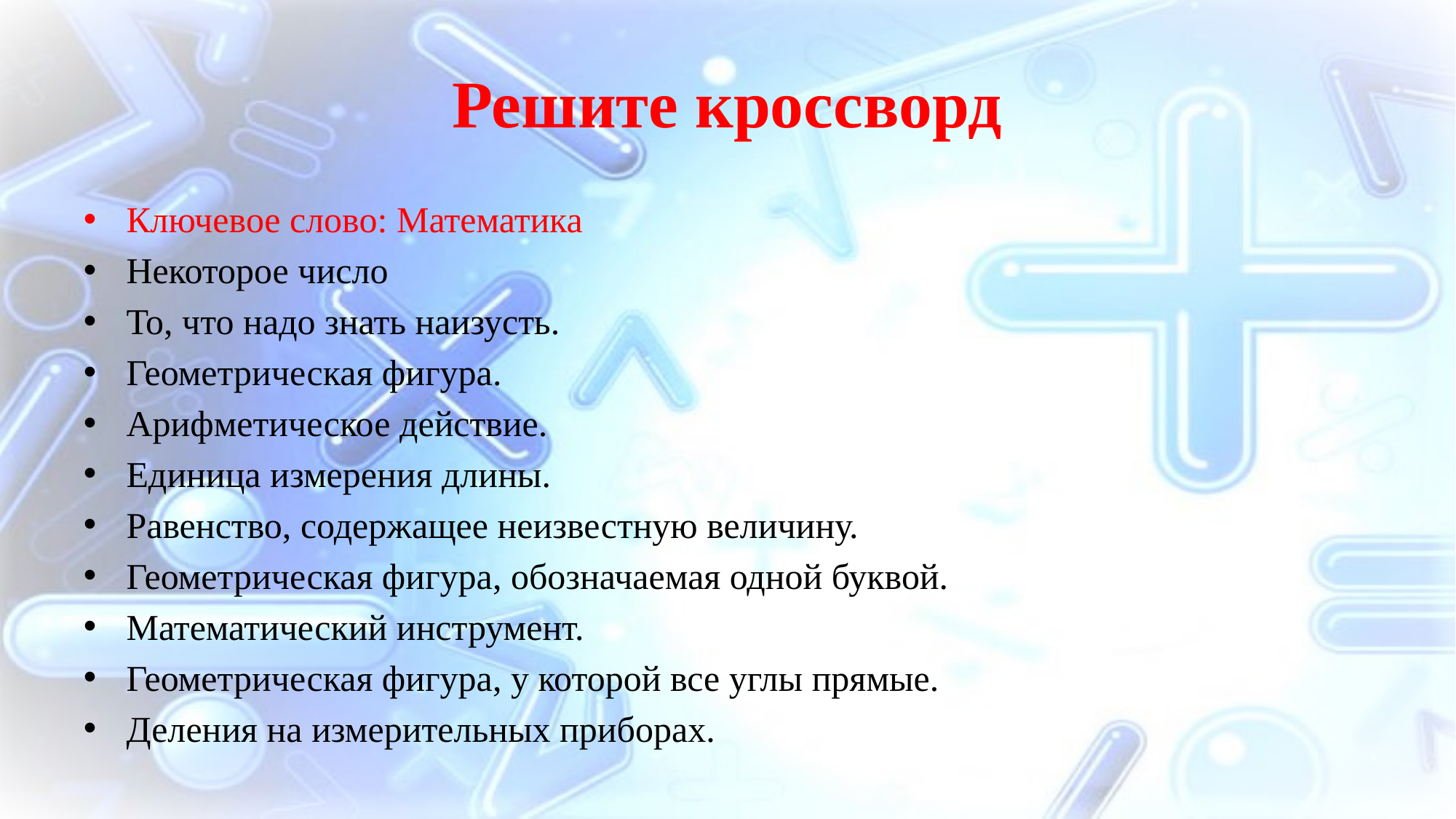

Решите кроссворд
Ключевое слово: Математика
Некоторое число
То, что надо знать наизусть.
Геометрическая фигура.
Арифметическое действие.
Единица измерения длины.
Равенство, содержащее неизвестную величину.
Геометрическая фигура, обозначаемая одной буквой.
Математический инструмент.
Геометрическая фигура, у которой все углы прямые.
Деления на измерительных приборах.